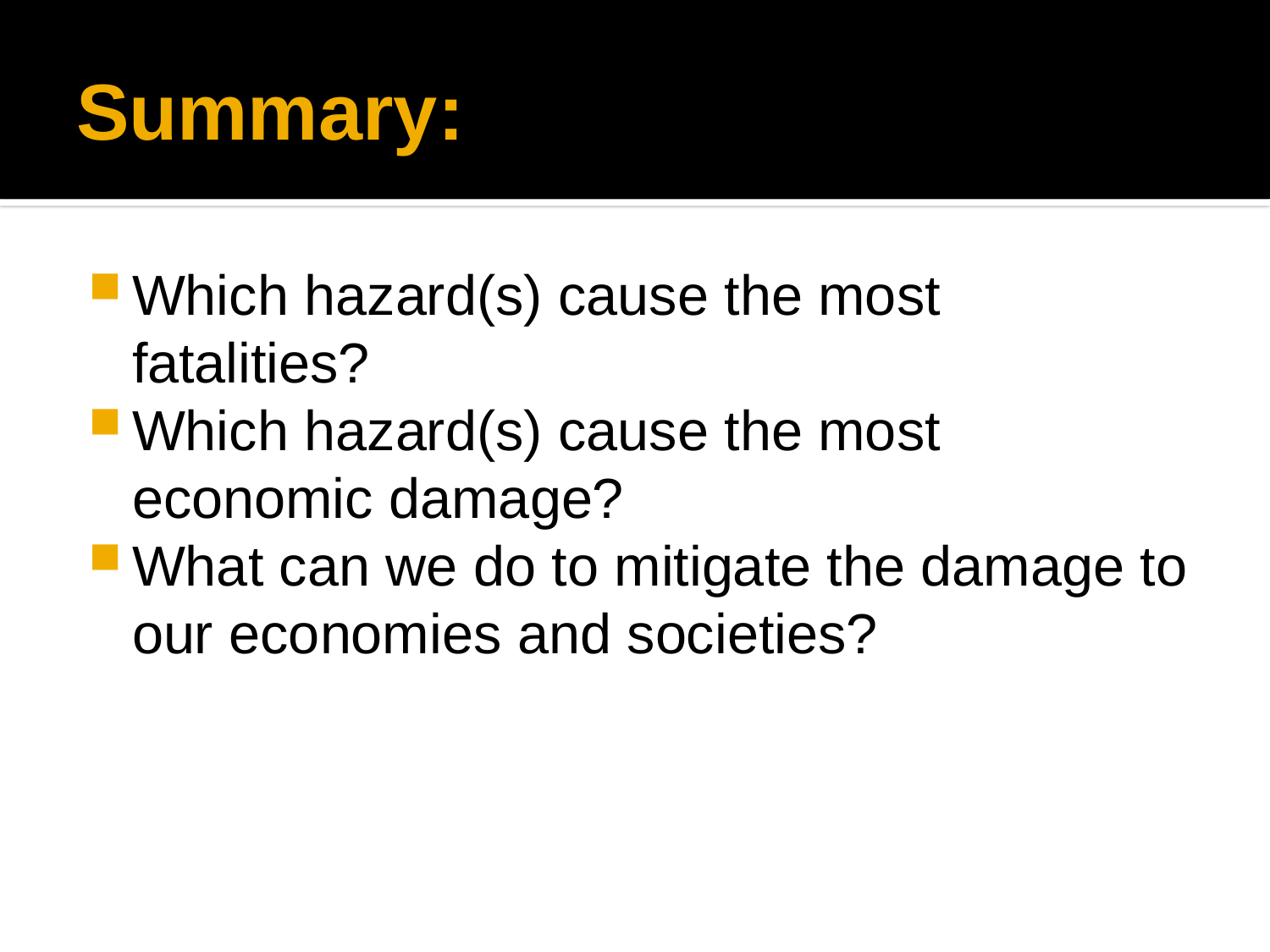

# Summary:
Which hazard(s) cause the most fatalities?
Which hazard(s) cause the most economic damage?
What can we do to mitigate the damage to our economies and societies?